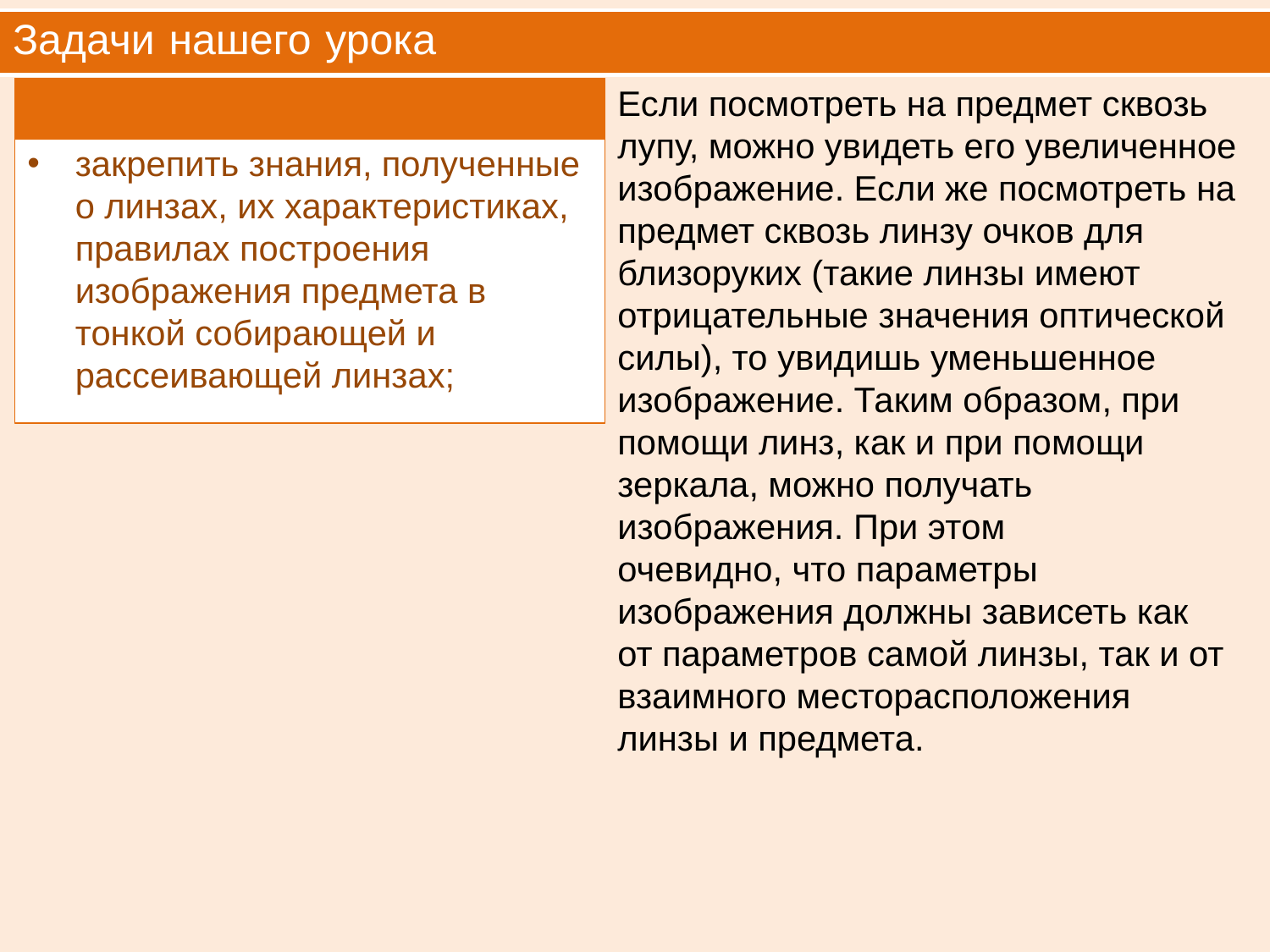

# Задачи нашего урока

Если посмотреть на предмет сквозь лупу, можно увидеть его увеличенное изображение. Если же посмотреть на предмет сквозь линзу очков для близоруких (такие линзы имеют отрицательные значения оптической силы), то увидишь уменьшенное
изображение. Таким образом, при помощи линз, как и при помощи зеркала, можно получать изображения. При этом
очевидно, что параметры изображения должны зависеть как
от параметров самой линзы, так и от взаимного месторасположения
линзы и предмета.

закрепить знания, полученные о линзах, их характеристиках, правилах построения изображения предмета в тонкой собирающей и рассеивающей линзах;